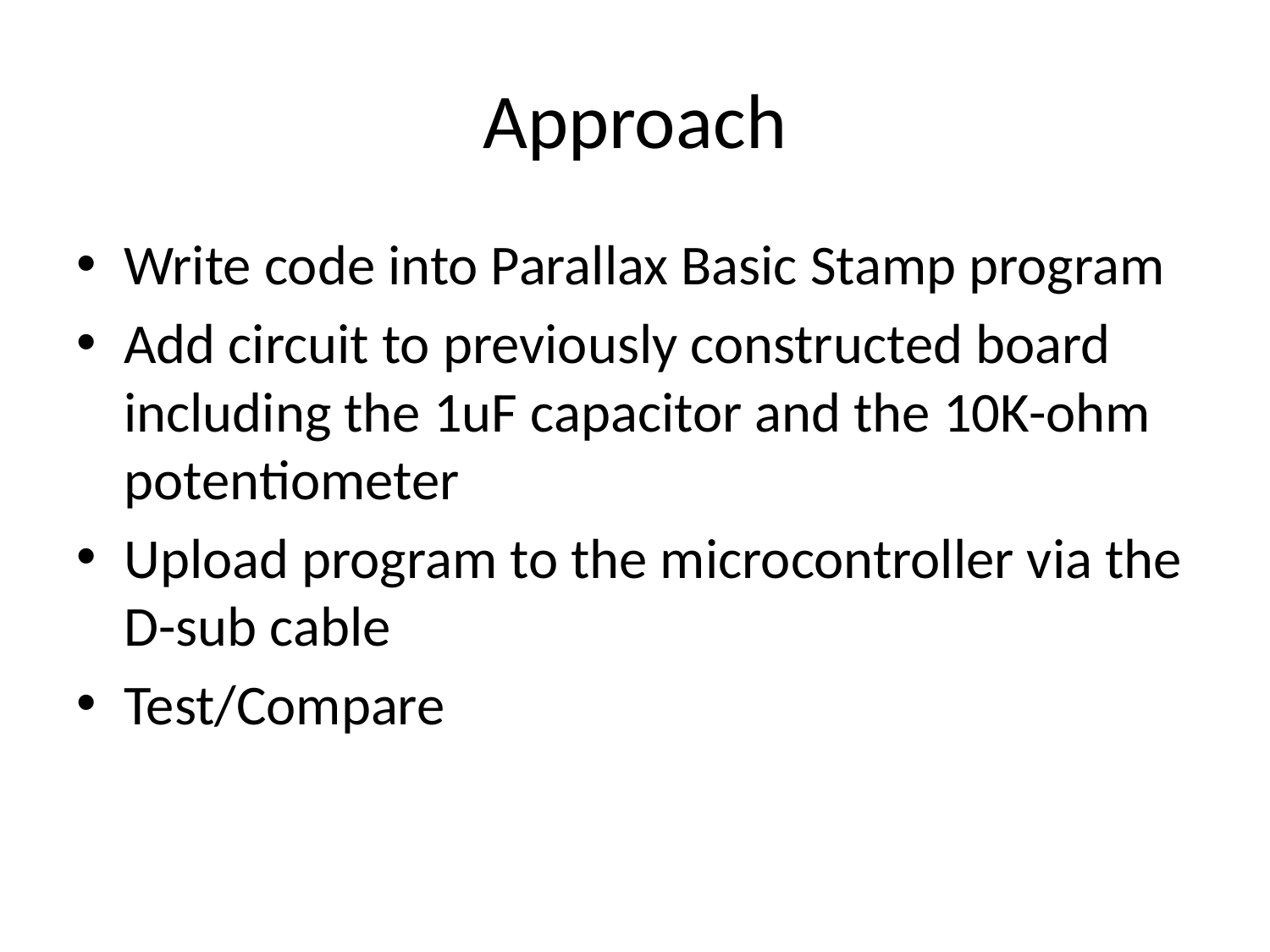

# Approach
Write code into Parallax Basic Stamp program
Add circuit to previously constructed board including the 1uF capacitor and the 10K-ohm potentiometer
Upload program to the microcontroller via the D-sub cable
Test/Compare